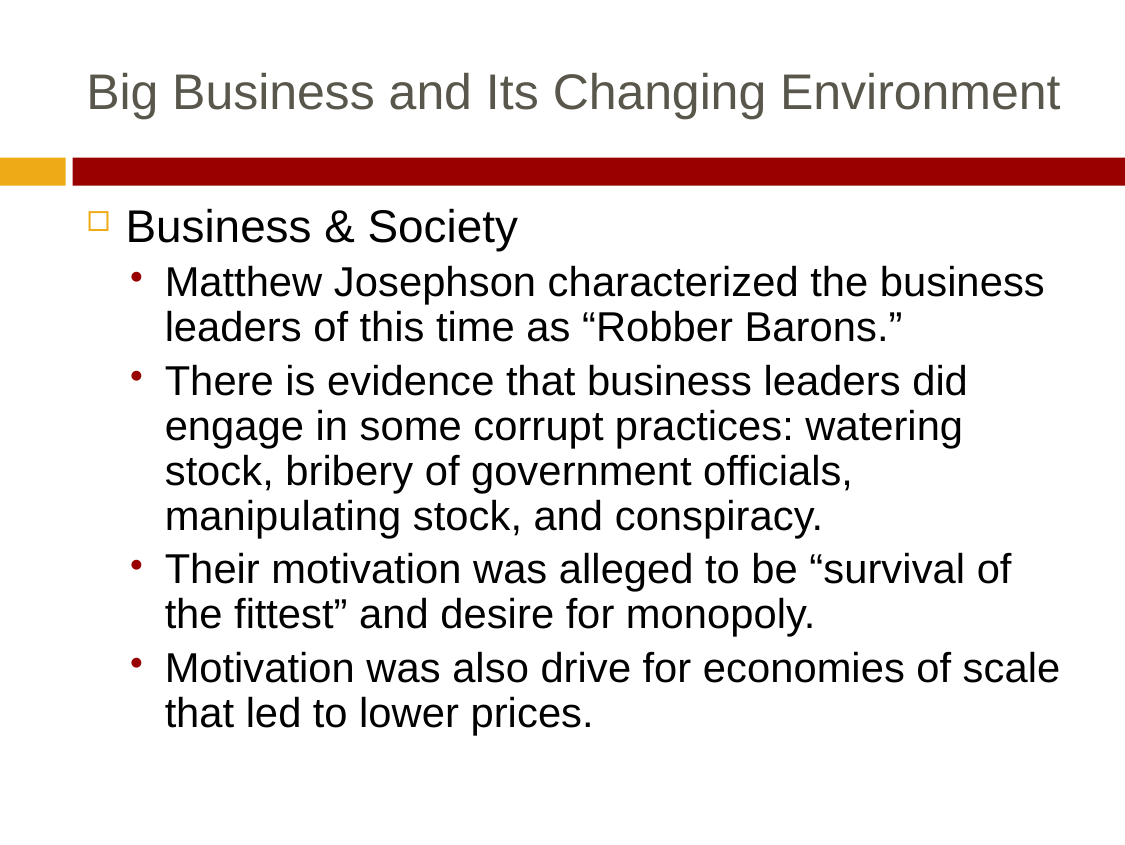

# Big Business and Its Changing Environment
Business & Society
Matthew Josephson characterized the business leaders of this time as “Robber Barons.”
There is evidence that business leaders did engage in some corrupt practices: watering stock, bribery of government officials, manipulating stock, and conspiracy.
Their motivation was alleged to be “survival of the fittest” and desire for monopoly.
Motivation was also drive for economies of scale that led to lower prices.